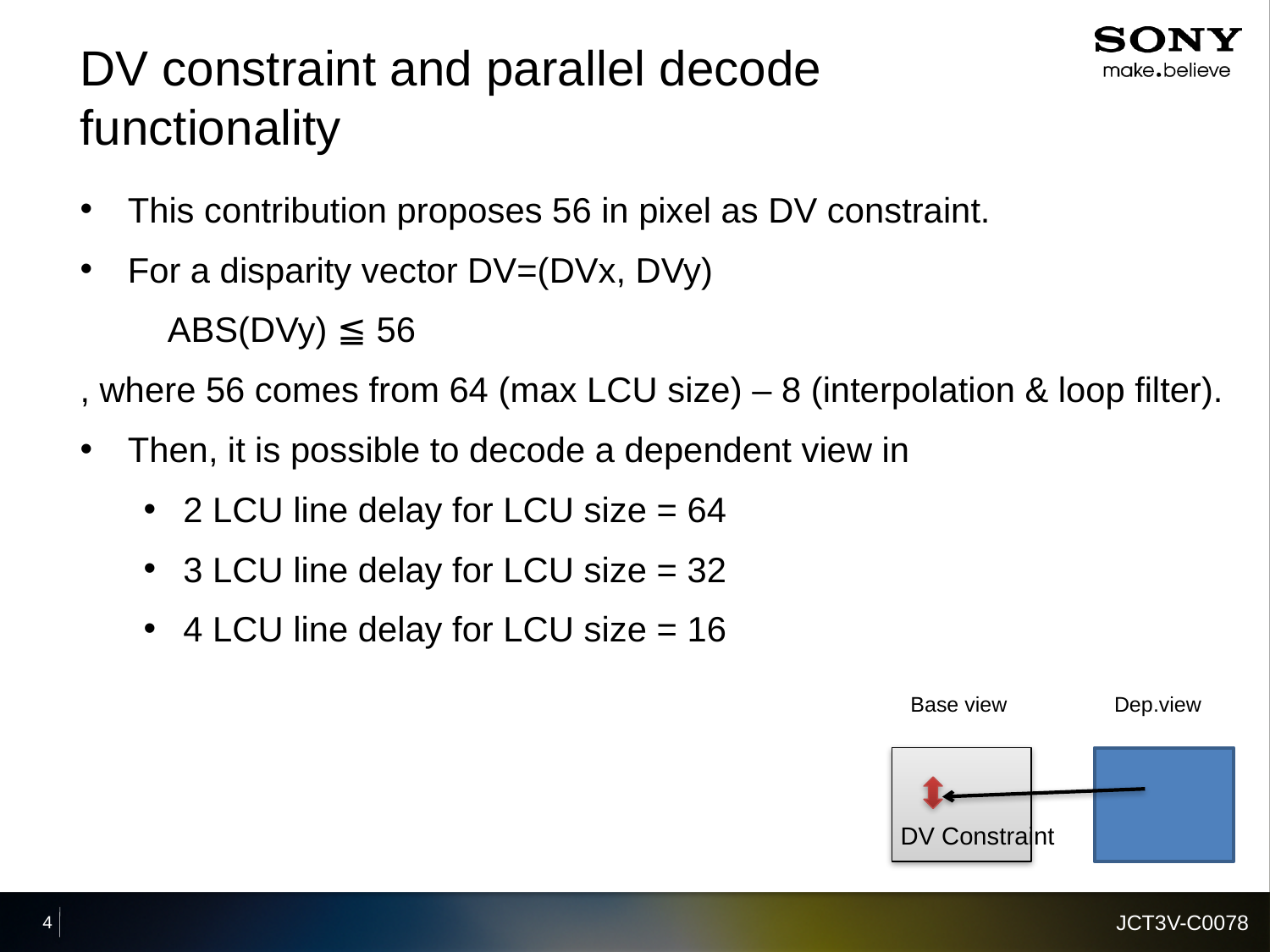

# DV constraint and parallel decode functionality
This contribution proposes 56 in pixel as DV constraint.
For a disparity vector DV=(DVx, DVy)
         ABS(DVy) ≦ 56
, where 56 comes from 64 (max LCU size) – 8 (interpolation & loop filter).
Then, it is possible to decode a dependent view in
2 LCU line delay for LCU size = 64
3 LCU line delay for LCU size = 32
4 LCU line delay for LCU size = 16
Base view
Dep.view

DV Constraint
JCT3V-C0078
4